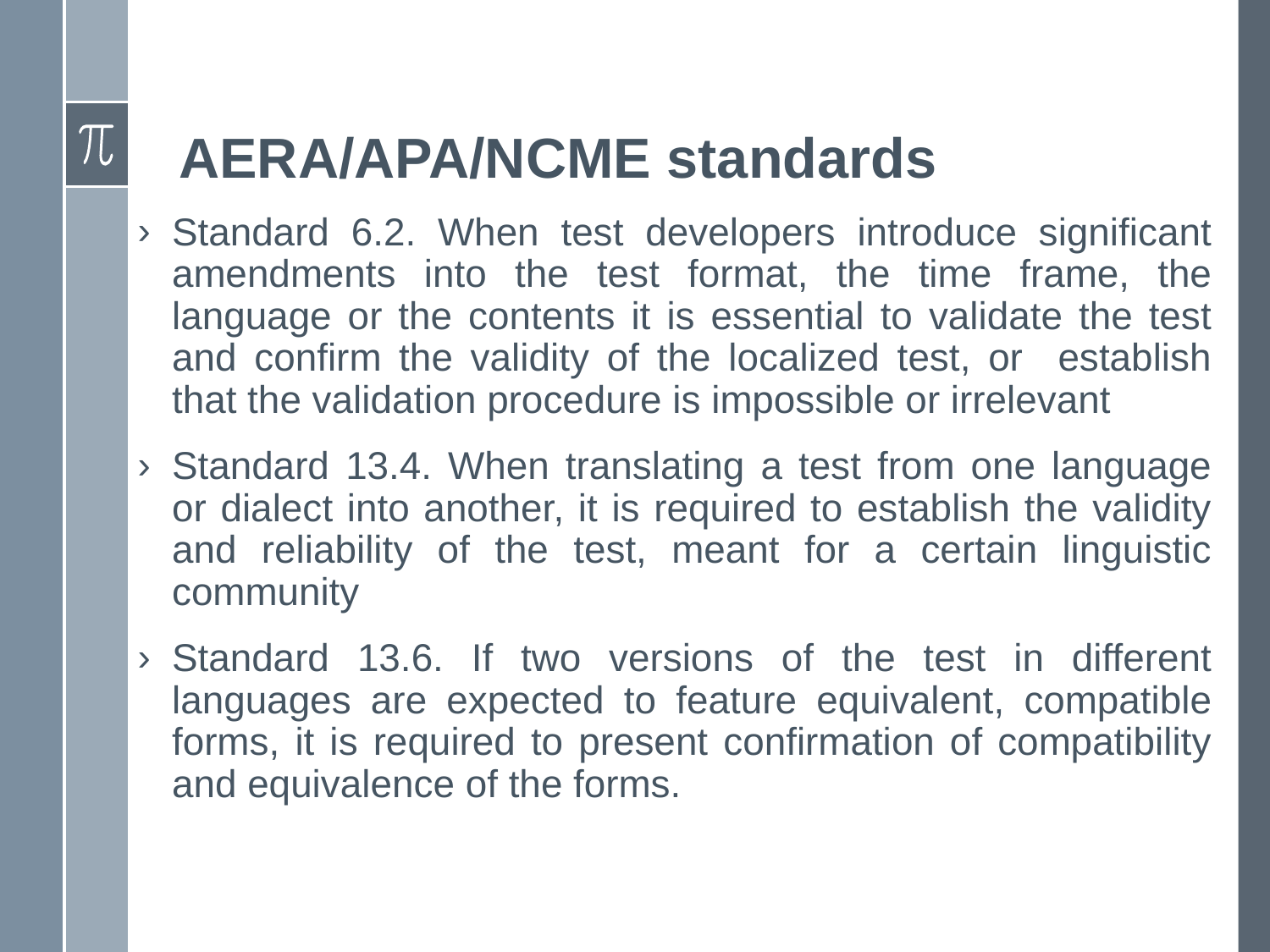

# AERA/APA/NCME standards
Standard 6.2. When test developers introduce significant amendments into the test format, the time frame, the language or the contents it is essential to validate the test and confirm the validity of the localized test, or  establish that the validation procedure is impossible or irrelevant
Standard 13.4. When translating a test from one language or dialect into another, it is required to establish the validity and reliability of the test, meant for a certain linguistic community
Standard 13.6. If two versions of the test in different languages are expected to feature equivalent, compatible forms, it is required to present confirmation of compatibility and equivalence of the forms.